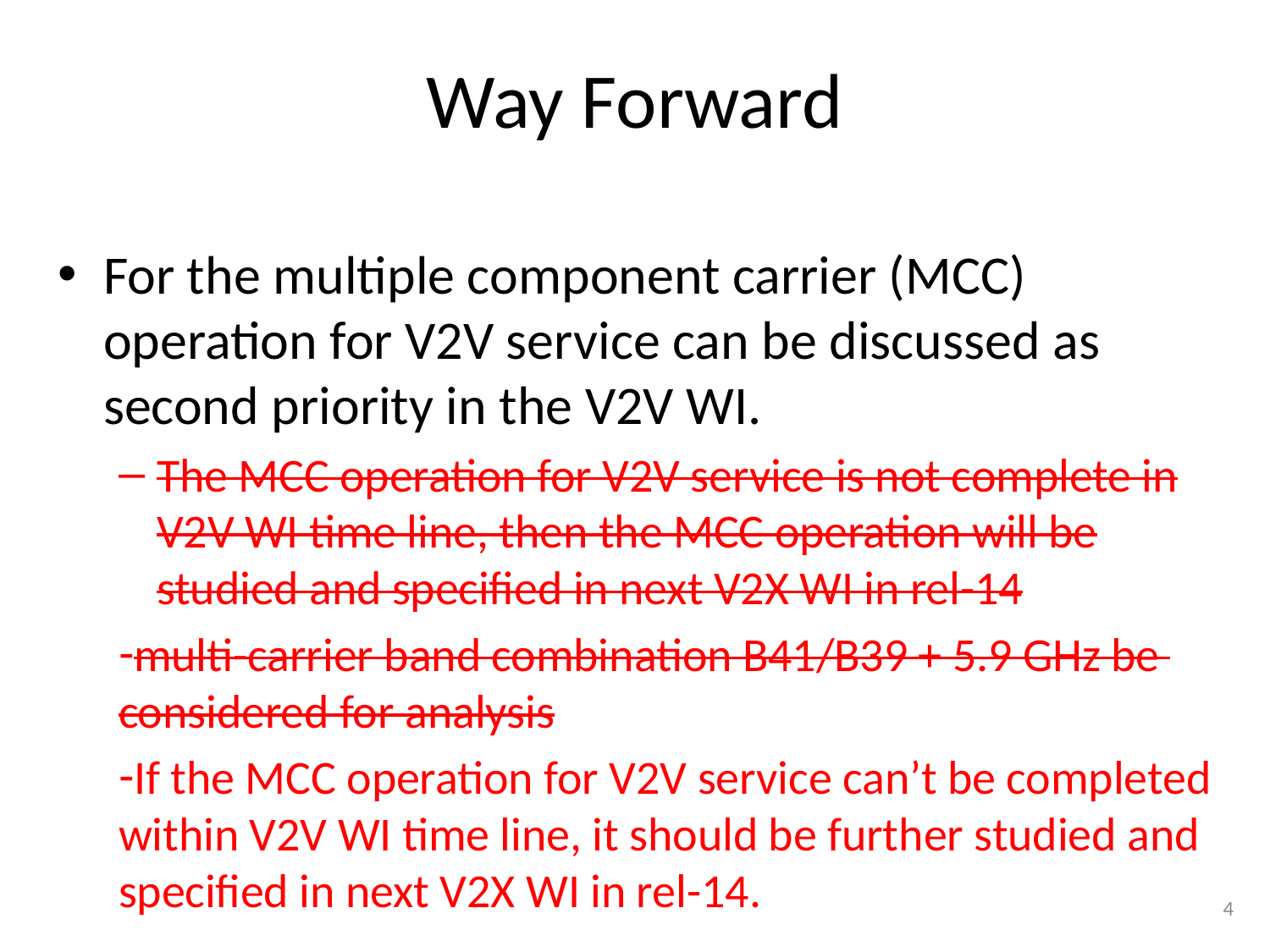

# Way Forward

For the multiple component carrier (MCC) operation for V2V service can be discussed as second priority in the V2V WI.
The MCC operation for V2V service is not complete in V2V WI time line, then the MCC operation will be studied and specified in next V2X WI in rel-14
multi-carrier band combination B41/B39 + 5.9 GHz be  considered for analysis
If the MCC operation for V2V service can’t be completed within V2V WI time line, it should be further studied and specified in next V2X WI in rel-14.
4